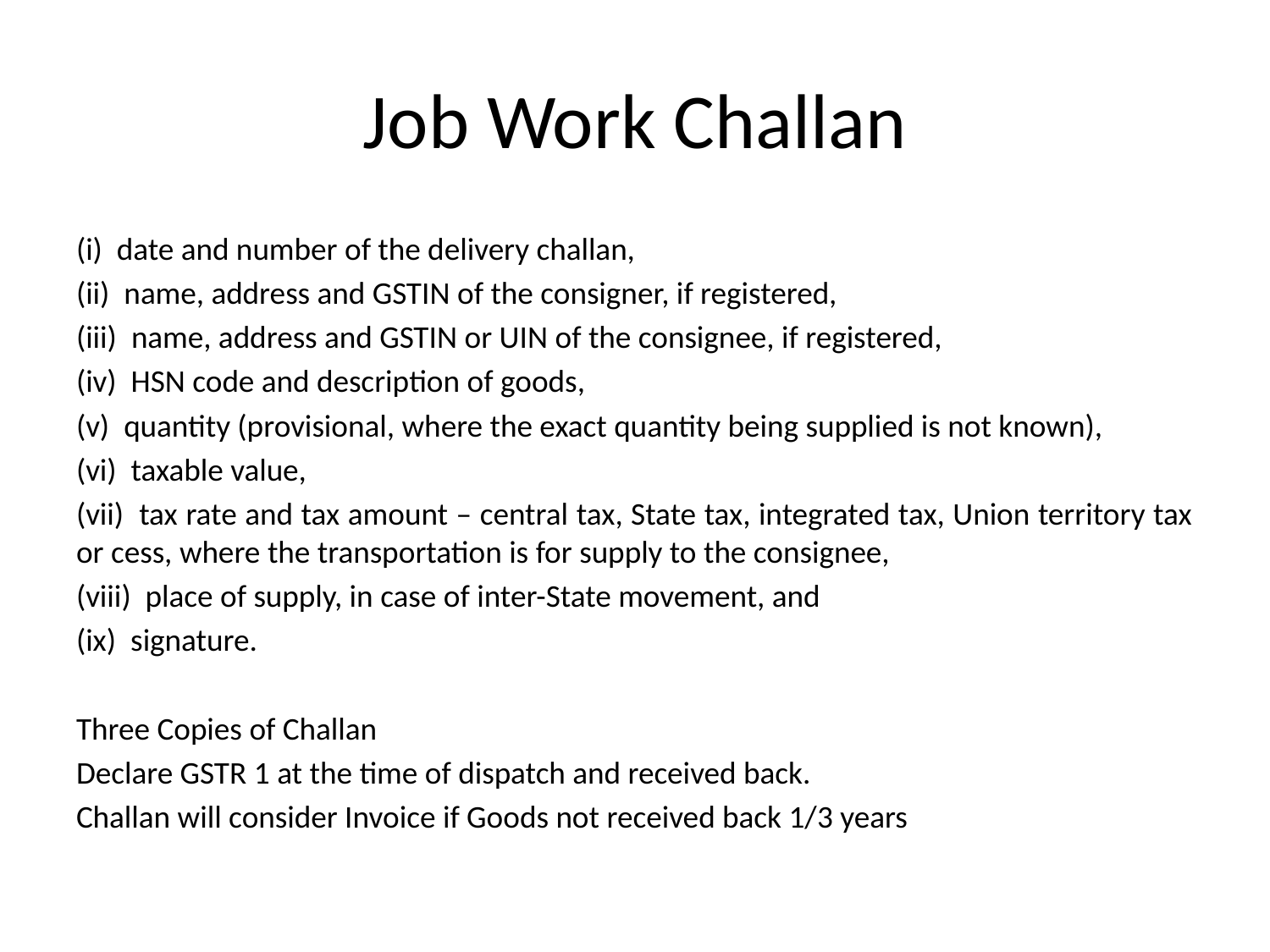

# Job Work Challan
(i)  date and number of the delivery challan,
(ii)  name, address and GSTIN of the consigner, if registered,
(iii)  name, address and GSTIN or UIN of the consignee, if registered,
(iv)  HSN code and description of goods,
(v)  quantity (provisional, where the exact quantity being supplied is not known),
(vi)  taxable value,
(vii)  tax rate and tax amount – central tax, State tax, integrated tax, Union territory tax or cess, where the transportation is for supply to the consignee,
(viii)  place of supply, in case of inter-State movement, and
(ix)  signature.

Three Copies of Challan
Declare GSTR 1 at the time of dispatch and received back.
Challan will consider Invoice if Goods not received back 1/3 years